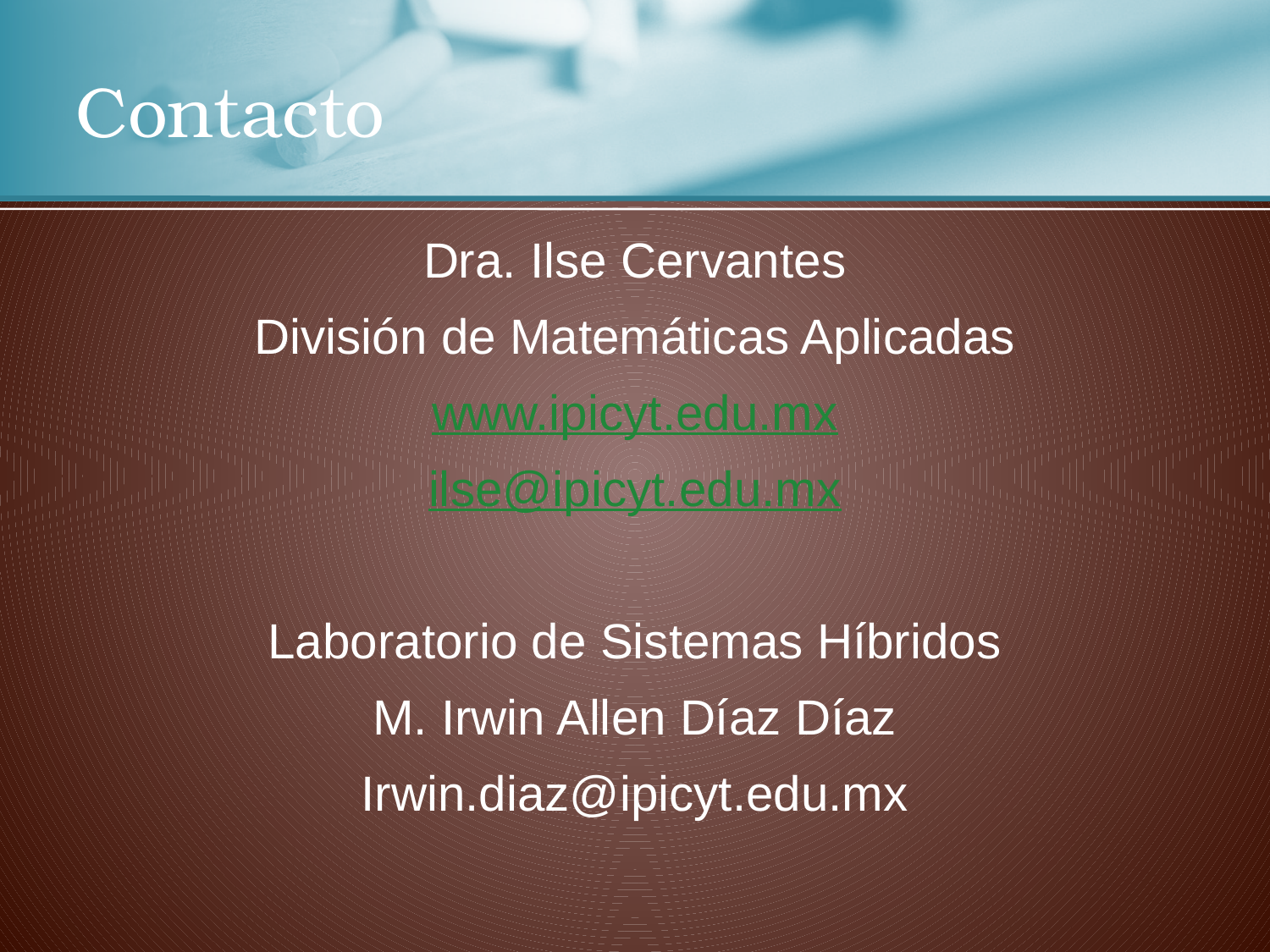

# Contacto
Dra. Ilse Cervantes
División de Matemáticas Aplicadas
www.ipicyt.edu.mx
ilse@ipicyt.edu.mx

Laboratorio de Sistemas Híbridos
M. Irwin Allen Díaz Díaz
Irwin.diaz@ipicyt.edu.mx